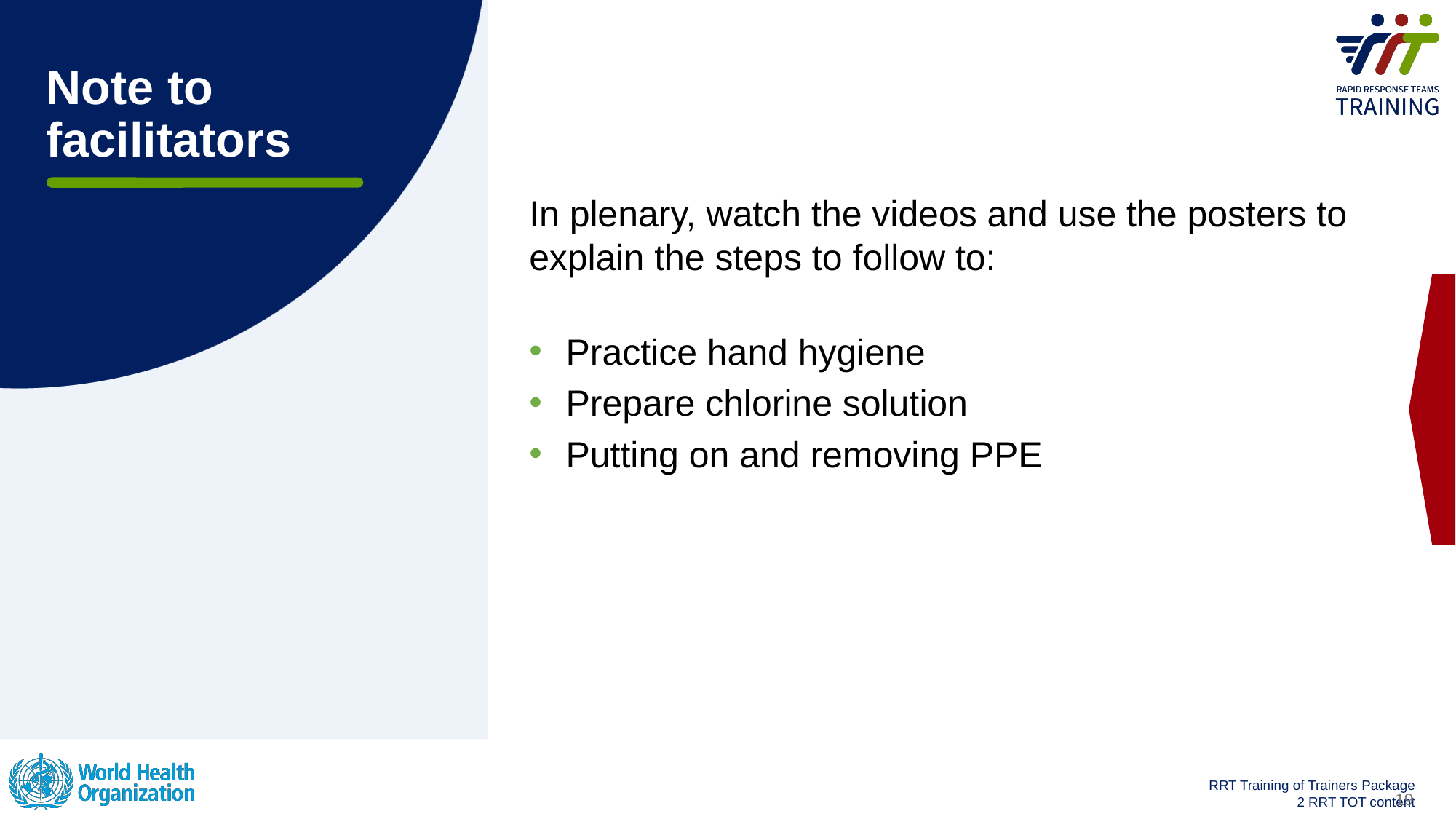

# Note to facilitators
In plenary, watch the videos and use the posters to explain the steps to follow to:

Practice hand hygiene
Prepare chlorine solution
Putting on and removing PPE